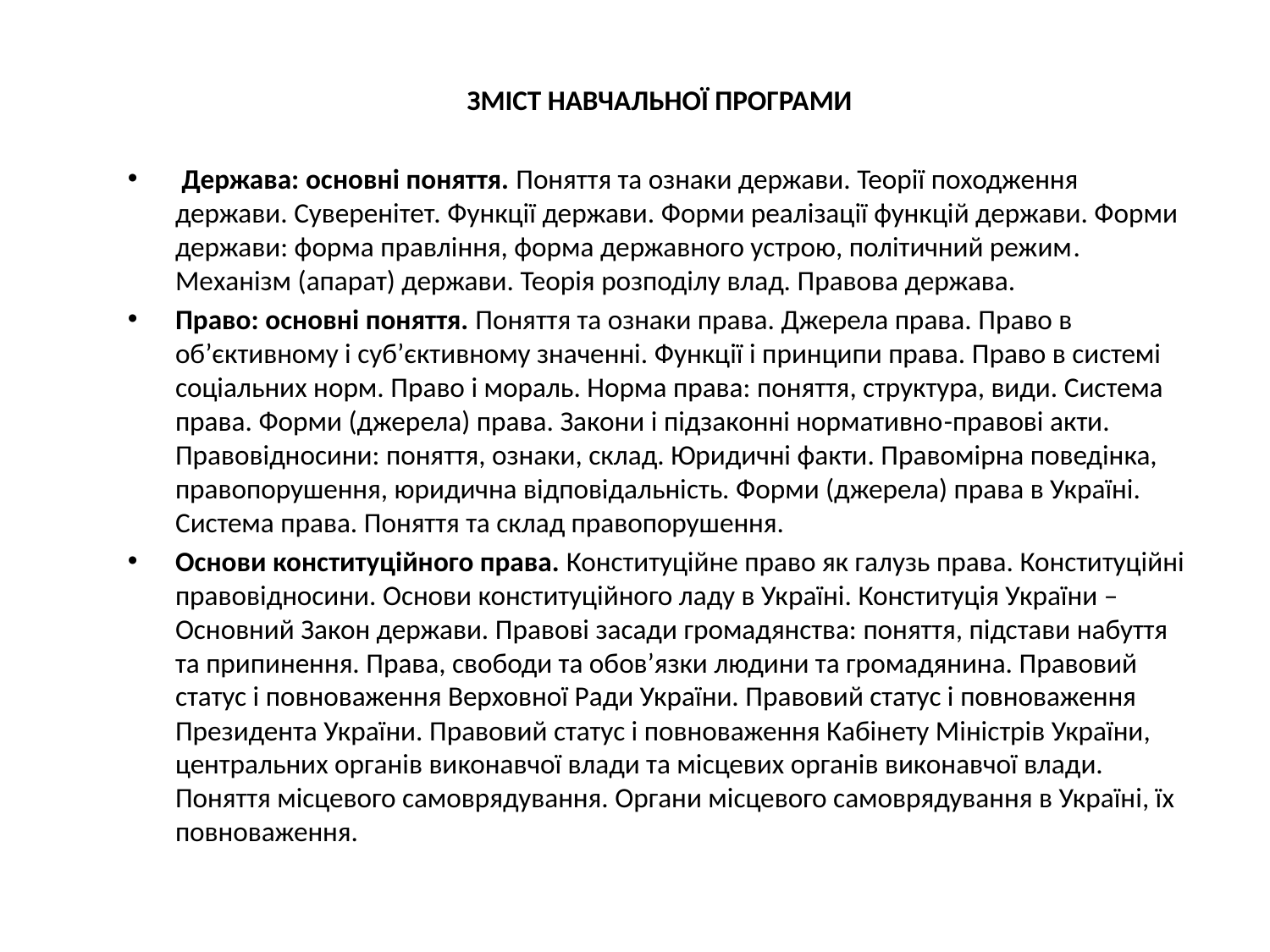

ЗМІСТ НАВЧАЛЬНОЇ ПРОГРАМИ

 Держава: основні поняття. Поняття та ознаки держави. Теорії походження держави. Суверенітет. Функції держави. Форми реалізації функцій держави. Форми держави: форма правління, форма державного устрою, політичний режим. Механізм (апарат) держави. Теорія розподілу влад. Правова держава.
Право: основні поняття. Поняття та ознаки права. Джерела права. Право в об’єктивному і суб’єктивному значенні. Функції і принципи права. Право в системі соціальних норм. Право і мораль. Норма права: поняття, структура, види. Система права. Форми (джерела) права. Закони і підзаконні нормативно-правові акти. Правовідносини: поняття, ознаки, склад. Юридичні факти. Правомірна поведінка, правопорушення, юридична відповідальність. Форми (джерела) права в Україні. Система права. Поняття та склад правопорушення.
Основи конституційного права. Конституційне право як галузь права. Конституційні правовідносини. Основи конституційного ладу в Україні. Конституція України – Основний Закон держави. Правові засади громадянства: поняття, підстави набуття та припинення. Права, свободи та обов’язки людини та громадянина. Правовий статус і повноваження Верховної Ради України. Правовий статус і повноваження Президента України. Правовий статус і повноваження Кабінету Міністрів України, центральних органів виконавчої влади та місцевих органів виконавчої влади. Поняття місцевого самоврядування. Органи місцевого самоврядування в Україні, їх повноваження.